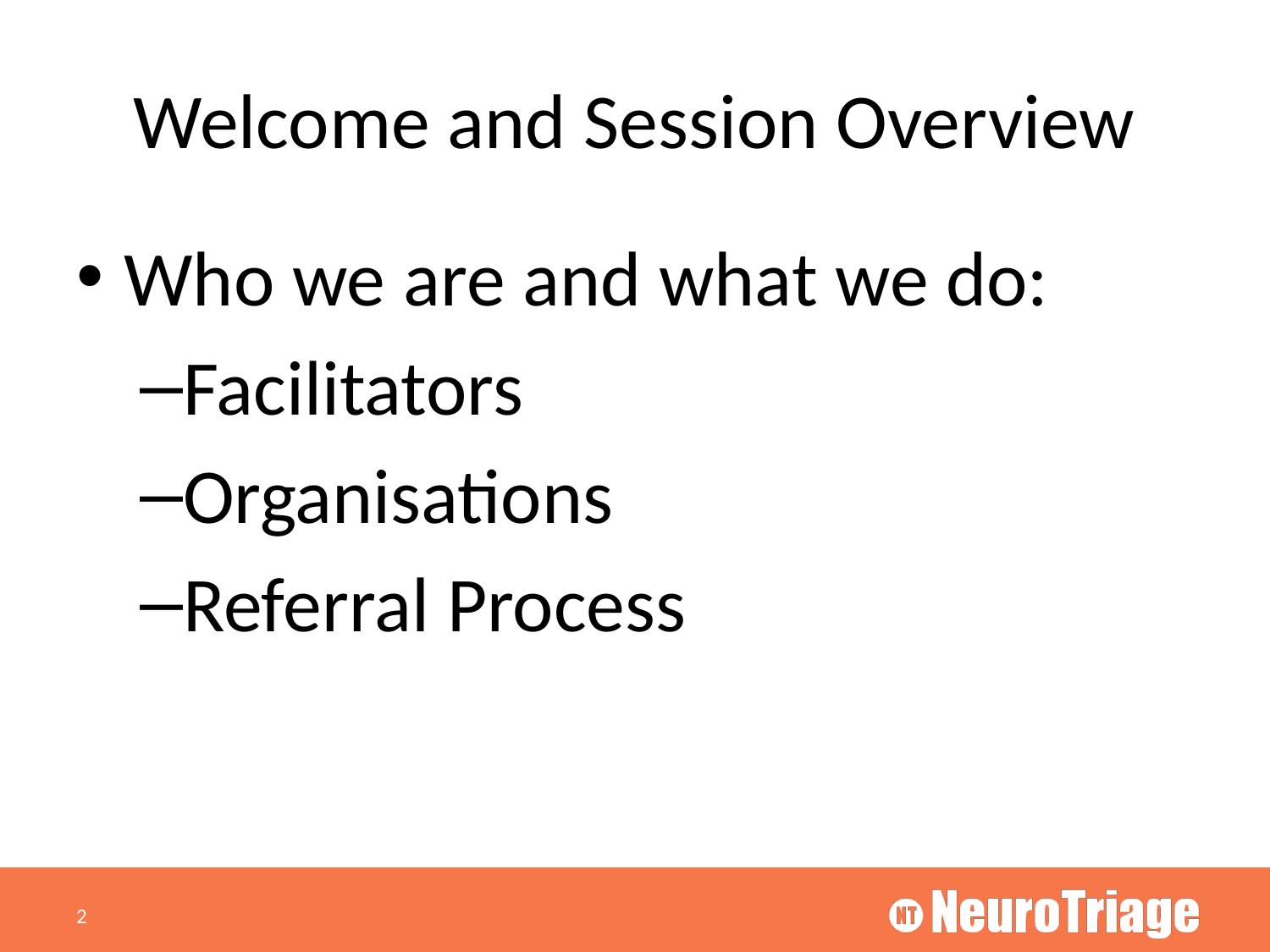

# Welcome and Session Overview
Who we are and what we do:
Facilitators
Organisations
Referral Process
2